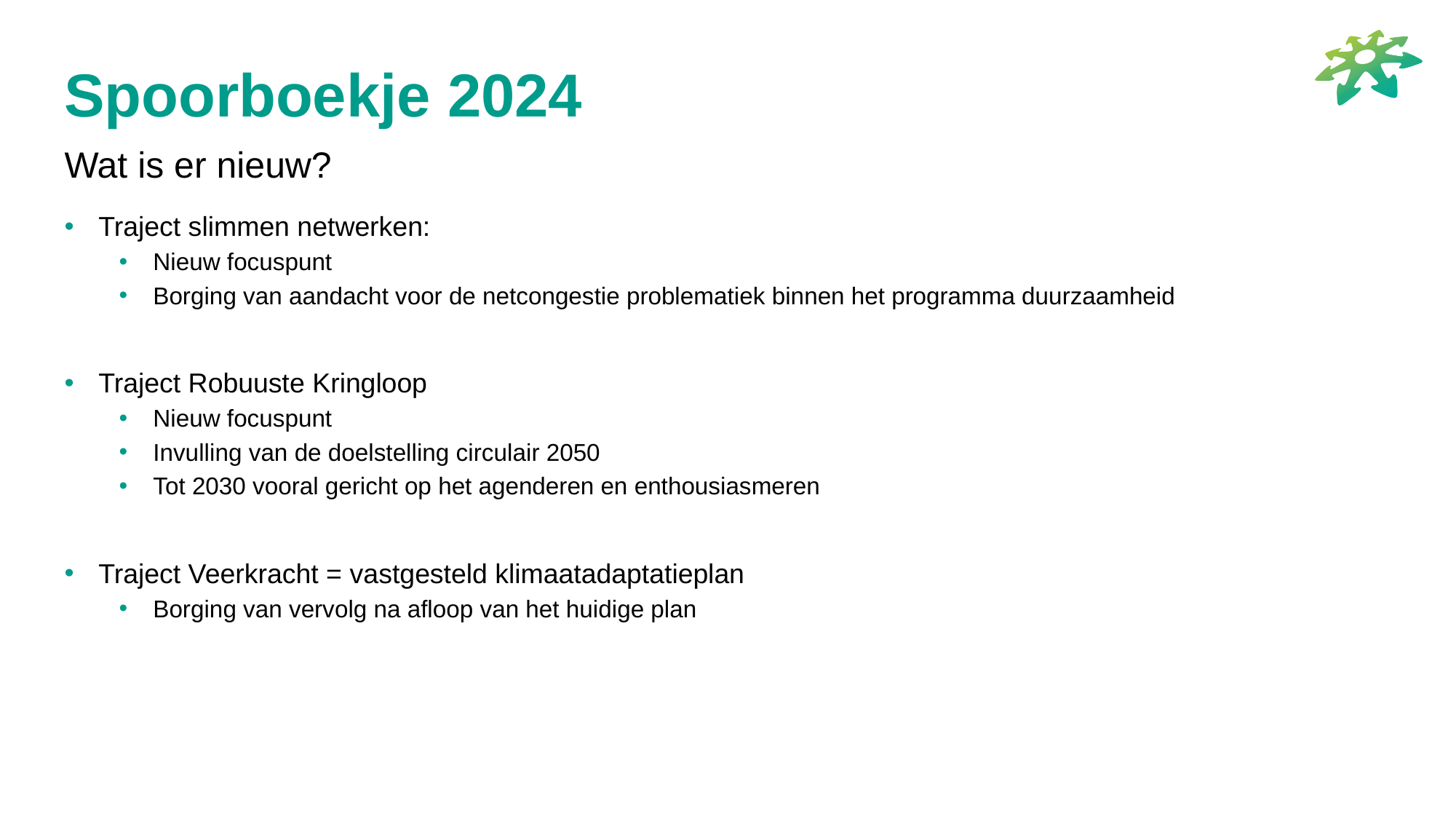

# Spoorboekje 2024
Wat is er nieuw?
Traject slimmen netwerken:
Nieuw focuspunt
Borging van aandacht voor de netcongestie problematiek binnen het programma duurzaamheid

Traject Robuuste Kringloop
Nieuw focuspunt
Invulling van de doelstelling circulair 2050
Tot 2030 vooral gericht op het agenderen en enthousiasmeren

Traject Veerkracht = vastgesteld klimaatadaptatieplan
Borging van vervolg na afloop van het huidige plan